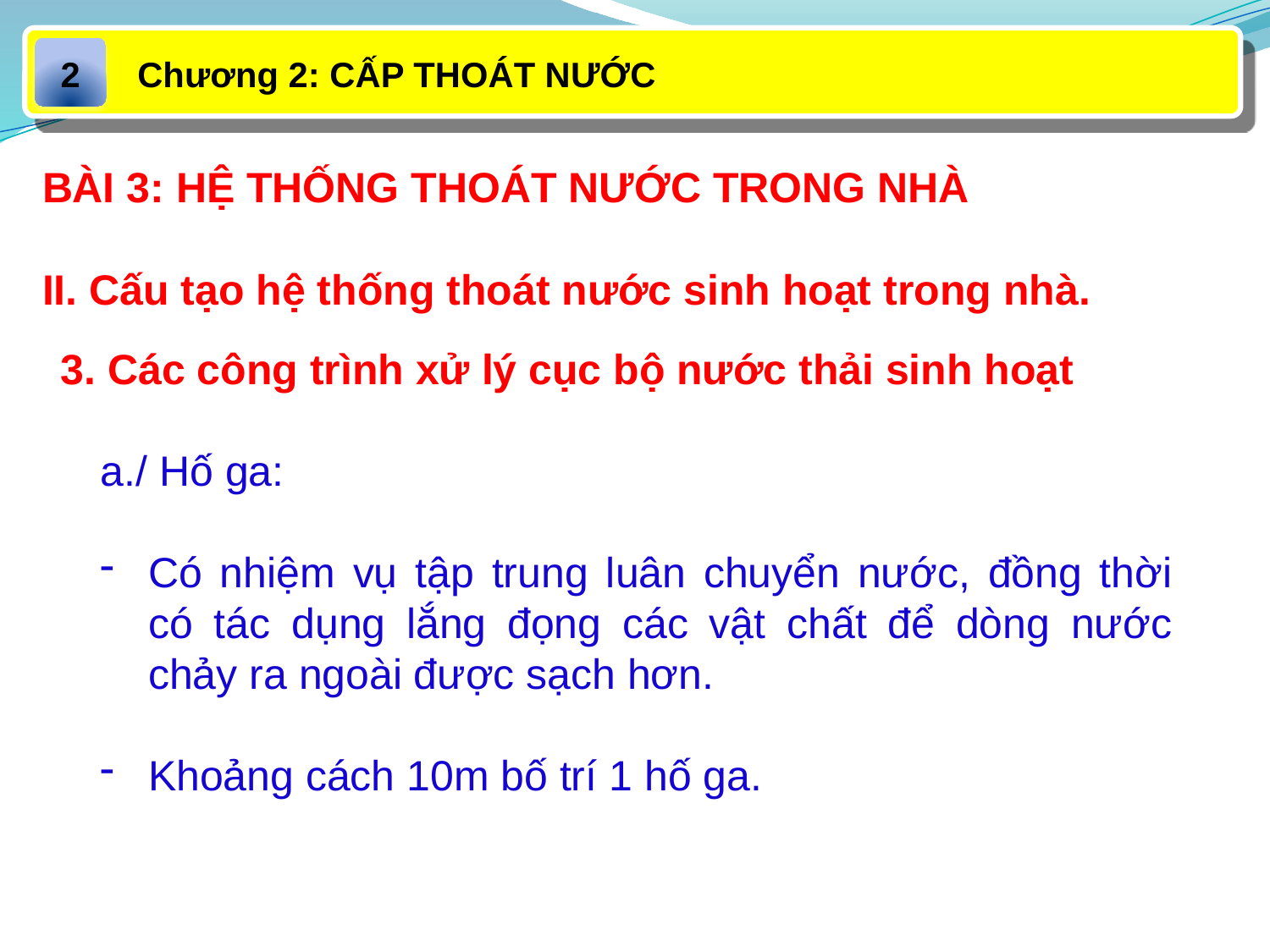

Chương 2: CẤP THOÁT NƯỚC
2

BÀI 3: HỆ THỐNG THOÁT NƯỚC TRONG NHÀ

II. Cấu tạo hệ thống thoát nước sinh hoạt trong nhà.

3. Các công trình xử lý cục bộ nước thải sinh hoạt

a./ Hố ga:

Có nhiệm vụ tập trung luân chuyển nước, đồng thời có tác dụng lắng đọng các vật chất để dòng nước chảy ra ngoài được sạch hơn.

Khoảng cách 10m bố trí 1 hố ga.